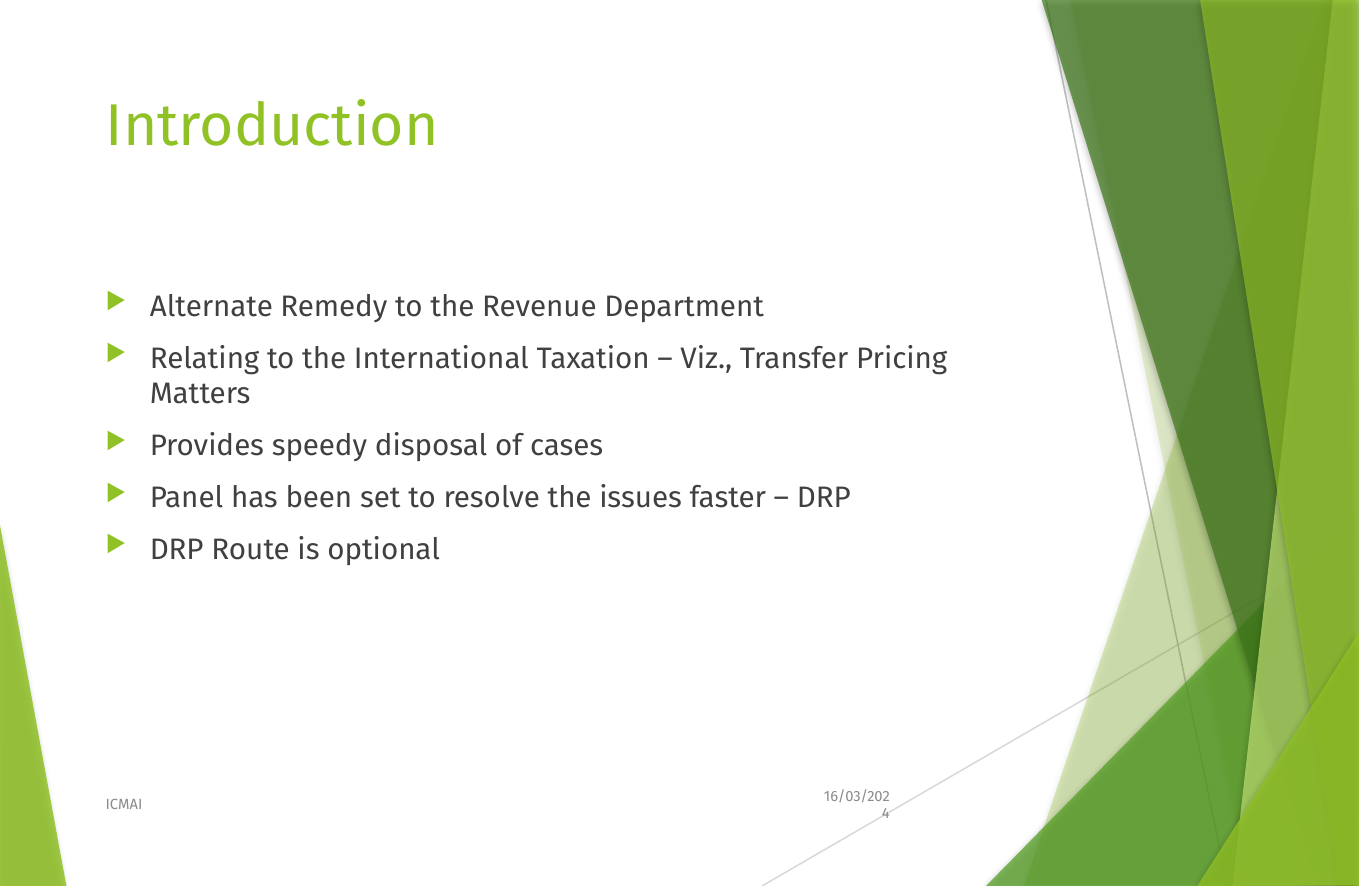

# Introduction
Alternate Remedy to the Revenue Department
Relating to the International Taxation – Viz., Transfer Pricing Matters
Provides speedy disposal of cases
Panel has been set to resolve the issues faster – DRP
DRP Route is optional

ICMAI
16/03/2024